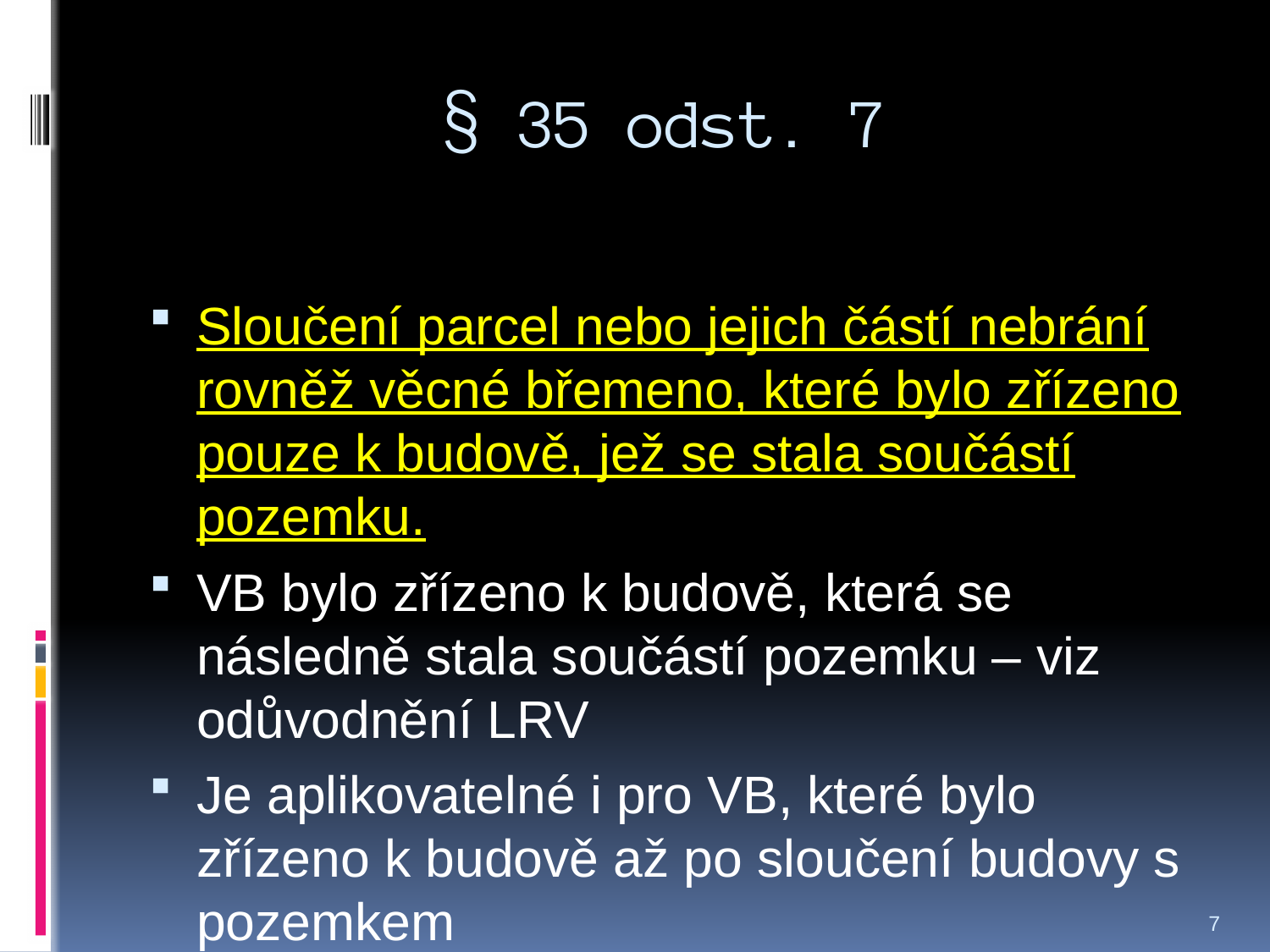

# § 35 odst. 7
Sloučení parcel nebo jejich částí nebrání rovněž věcné břemeno, které bylo zřízeno pouze k budově, jež se stala součástí pozemku.
VB bylo zřízeno k budově, která se následně stala součástí pozemku – viz odůvodnění LRV
Je aplikovatelné i pro VB, které bylo zřízeno k budově až po sloučení budovy s pozemkem
7